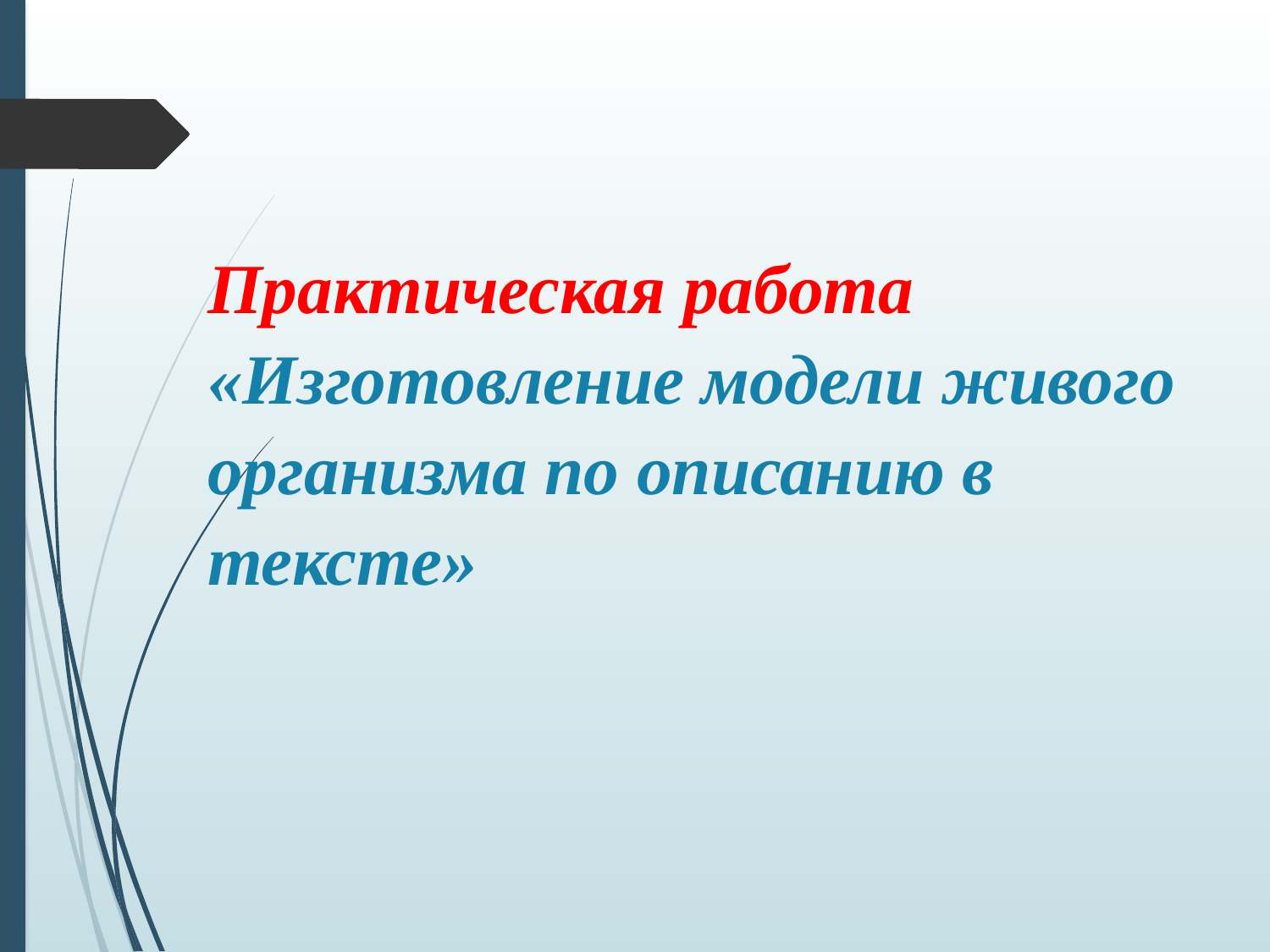

# Практическая работа «Изготовление модели живого организма по описанию в тексте»